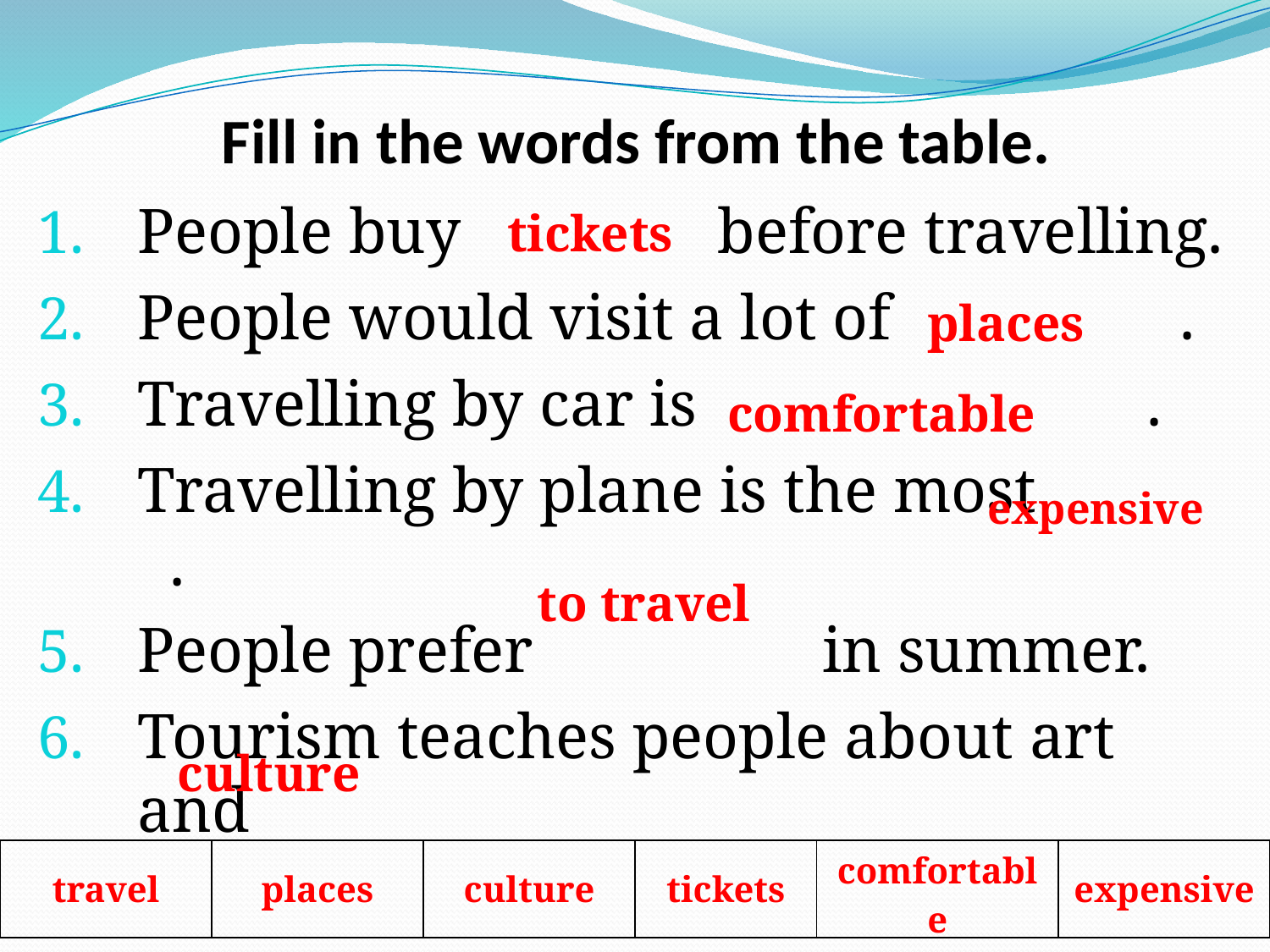

# Fill in the words from the table.
People buy                before travelling.
People would visit a lot of                  .
Travelling by car is                            .
Travelling by plane is the most               .
People prefer                  in summer.
Tourism teaches people about art and
tickets
places
comfortable
expensive
to travel
culture
| travel | places | culture | tickets | comfortable | expensive |
| --- | --- | --- | --- | --- | --- |